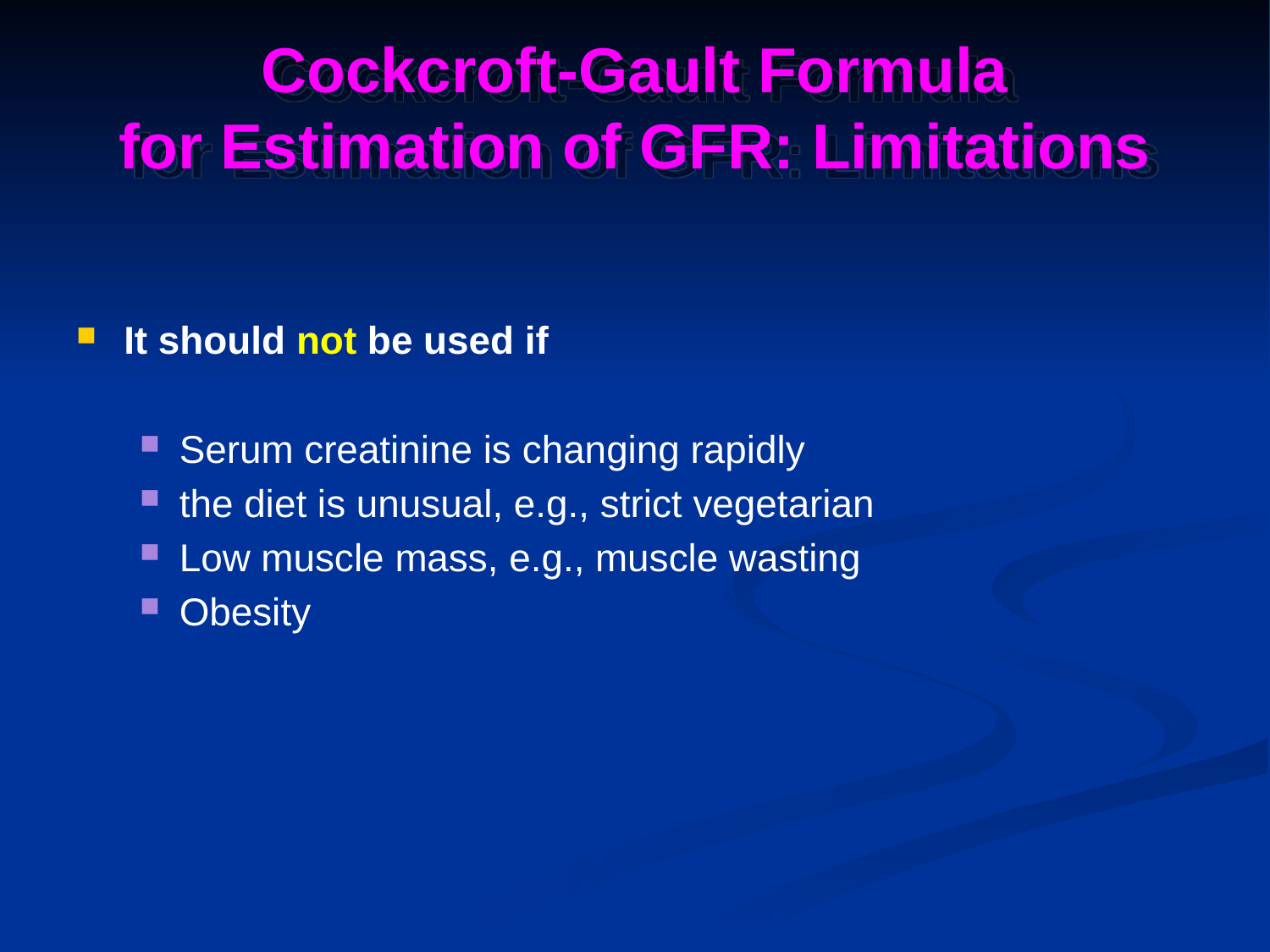

# Cockcroft-Gault Formula for Estimation of GFR: Limitations
It should not be used if

Serum creatinine is changing rapidly
the diet is unusual, e.g., strict vegetarian
Low muscle mass, e.g., muscle wasting
Obesity